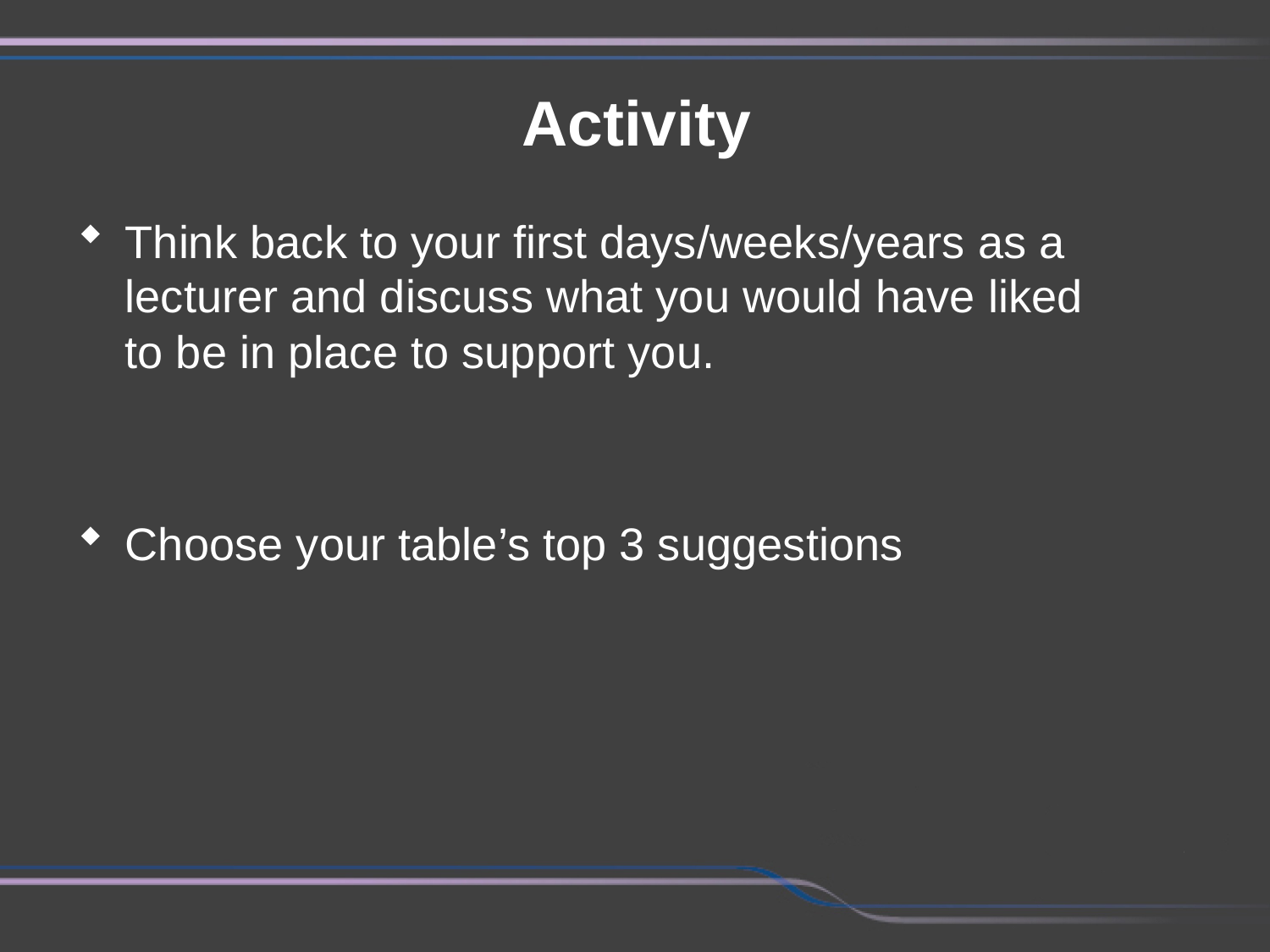

Activity
Think back to your first days/weeks/years as a lecturer and discuss what you would have liked to be in place to support you.

Choose your table’s top 3 suggestions